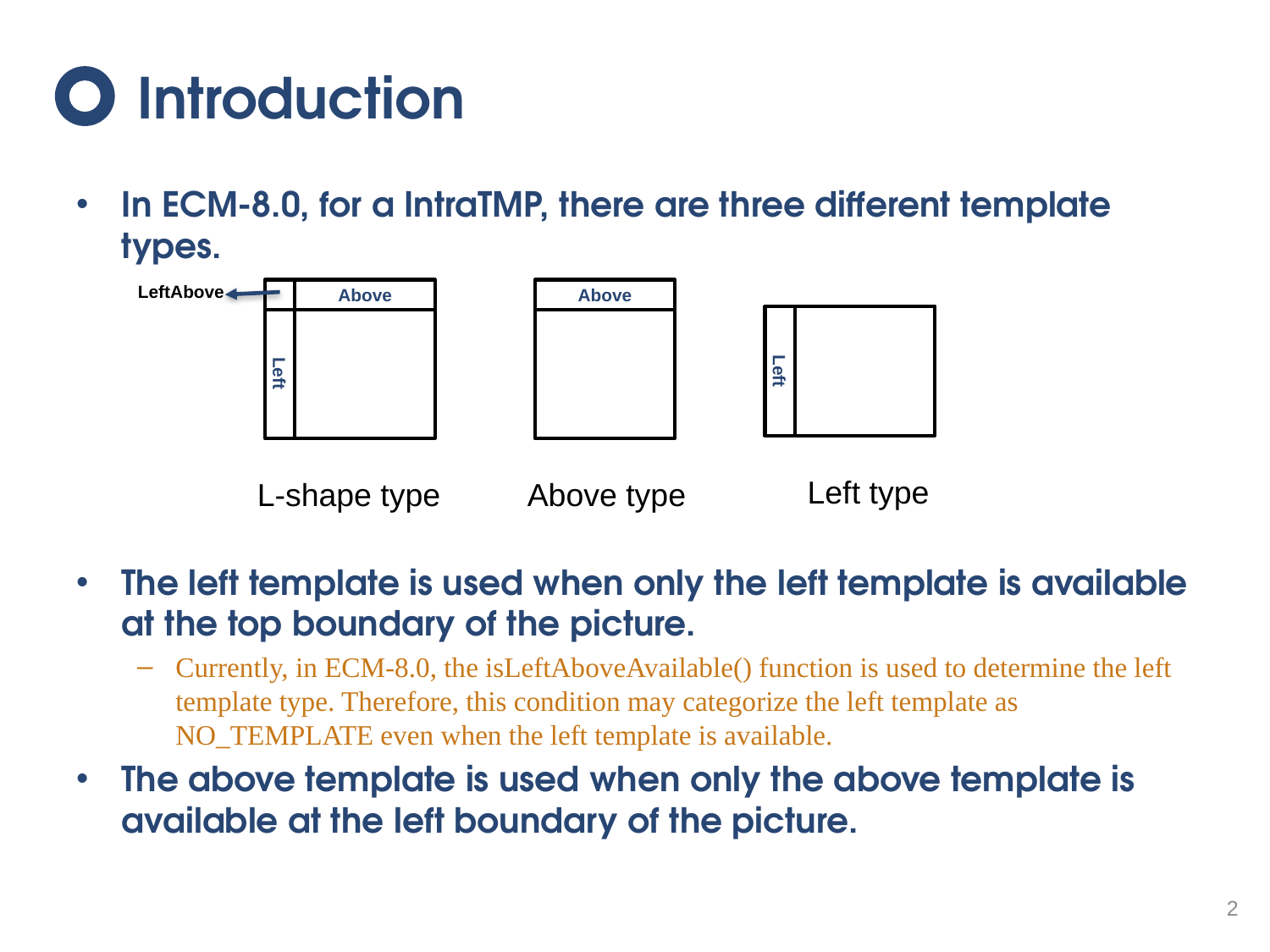

# Introduction
In ECM-8.0, for a IntraTMP, there are three different template types.

The left template is used when only the left template is available at the top boundary of the picture.
Currently, in ECM-8.0, the isLeftAboveAvailable() function is used to determine the left template type. Therefore, this condition may categorize the left template as NO_TEMPLATE even when the left template is available.
The above template is used when only the above template is available at the left boundary of the picture.

LeftAbove

Above
Above
Left

Left

Left type
L-shape type
Above type